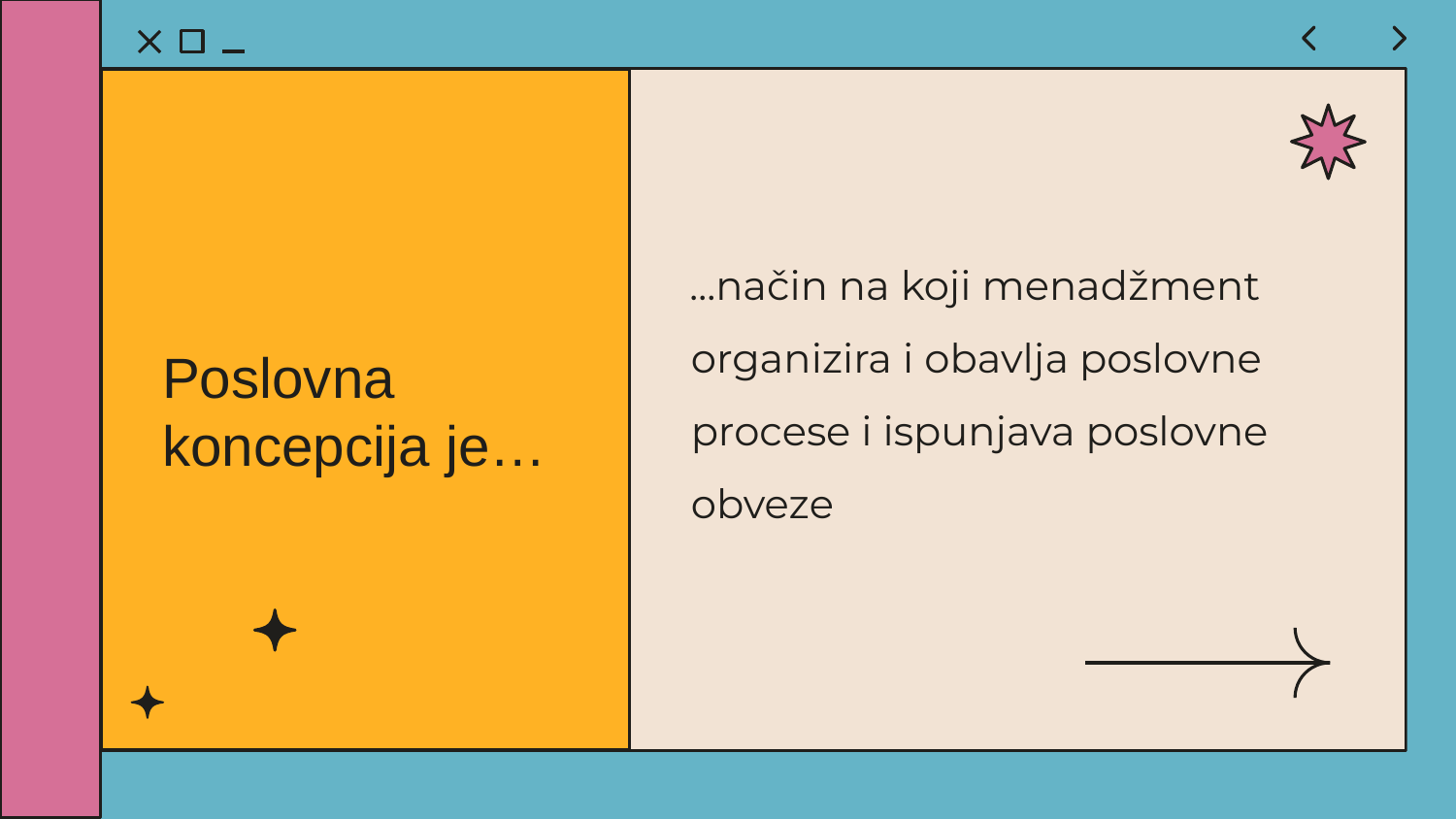

…način na koji menadžment organizira i obavlja poslovne procese i ispunjava poslovne obveze
# Poslovna koncepcija je…